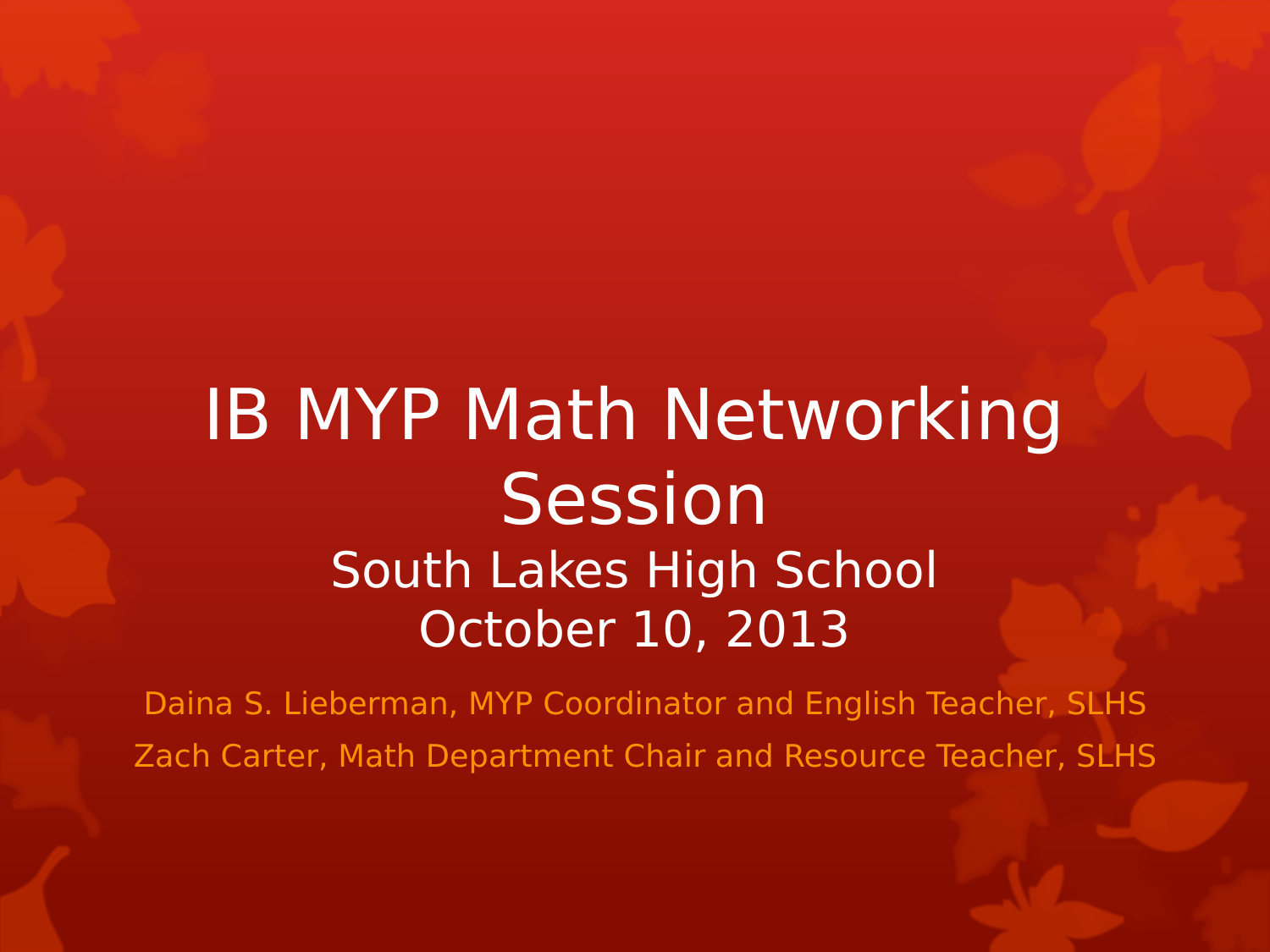

# IB MYP Math Networking Session South Lakes High School October 10, 2013
Daina S. Lieberman, MYP Coordinator and English Teacher, SLHS
Zach Carter, Math Department Chair and Resource Teacher, SLHS